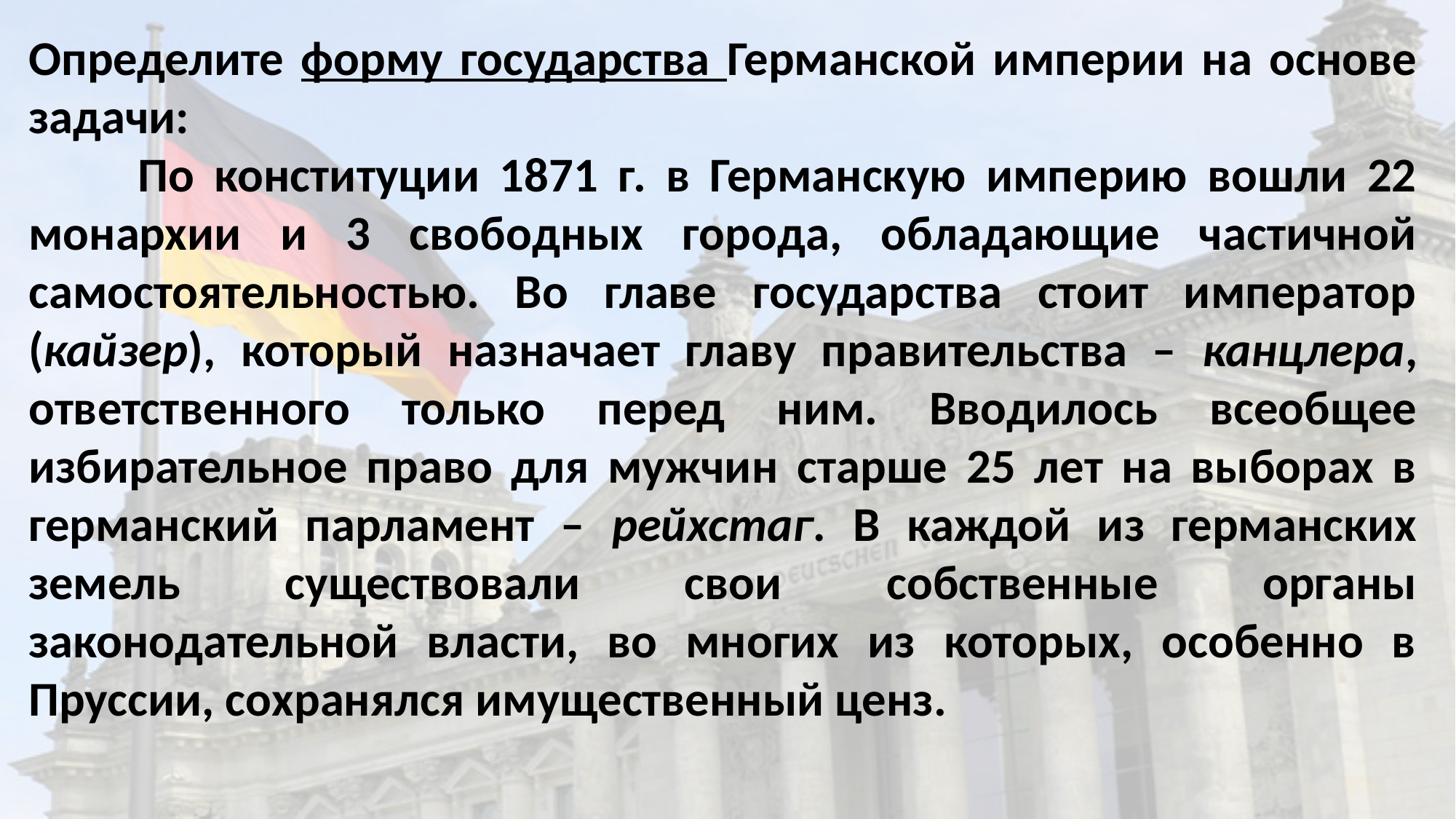

Определите форму государства Германской империи на основе задачи:
	По конституции 1871 г. в Германскую империю вошли 22 монархии и 3 свободных города, обладающие частичной самостоятельностью. Во главе государства стоит император (кайзер), который назначает главу правительства – канцлера, ответственного только перед ним. Вводилось всеобщее избирательное право для мужчин старше 25 лет на выборах в германский парламент – рейхстаг. В каждой из германских земель существовали свои собственные органы законодательной власти, во многих из которых, особенно в Пруссии, сохранялся имущественный ценз.